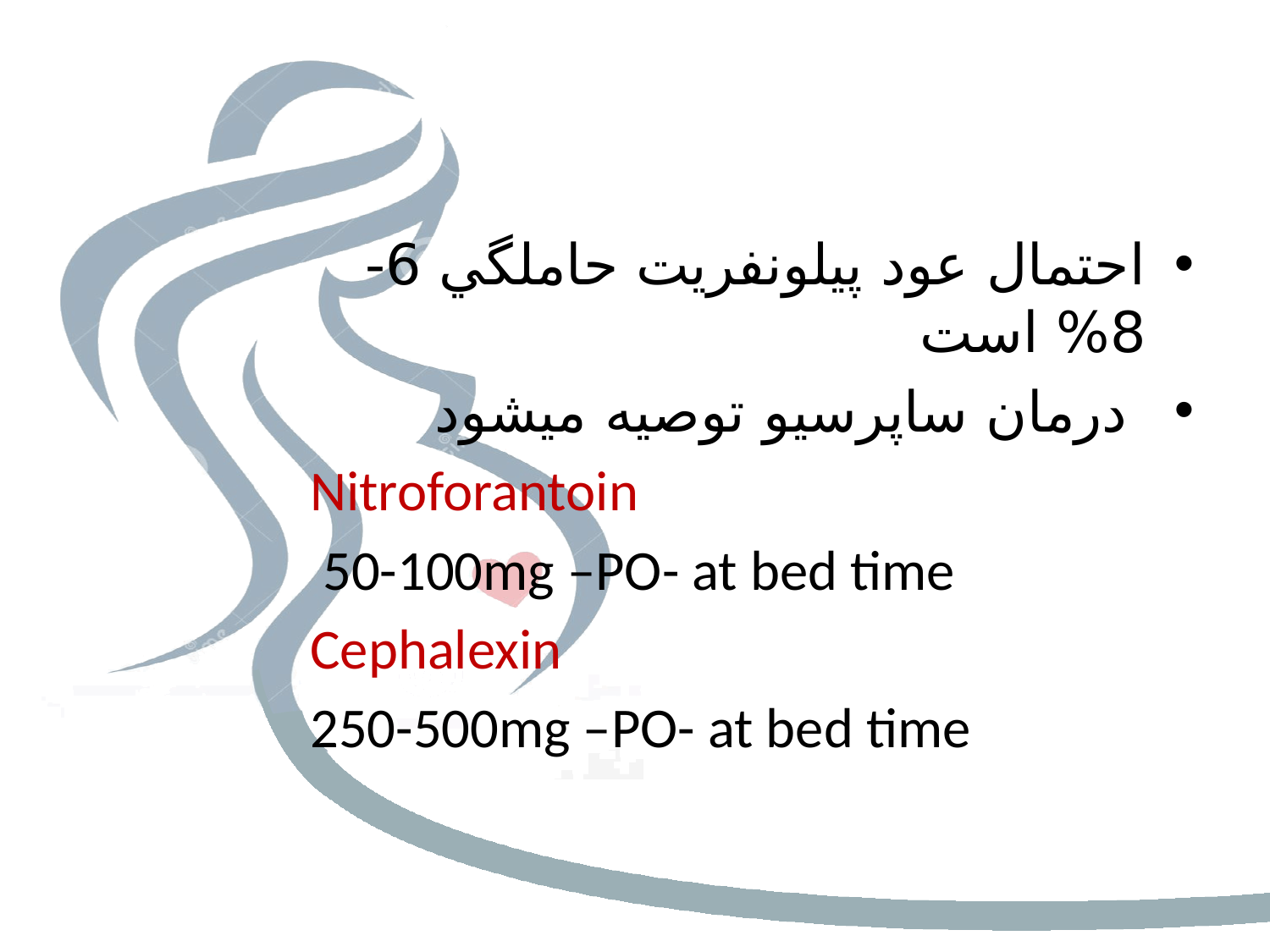

#
احتمال عود پيلونفريت حاملگي 6-8% است
 درمان ساپرسيو توصيه ميشود
Nitroforantoin
 50-100mg –PO- at bed time
Cephalexin
250-500mg –PO- at bed time